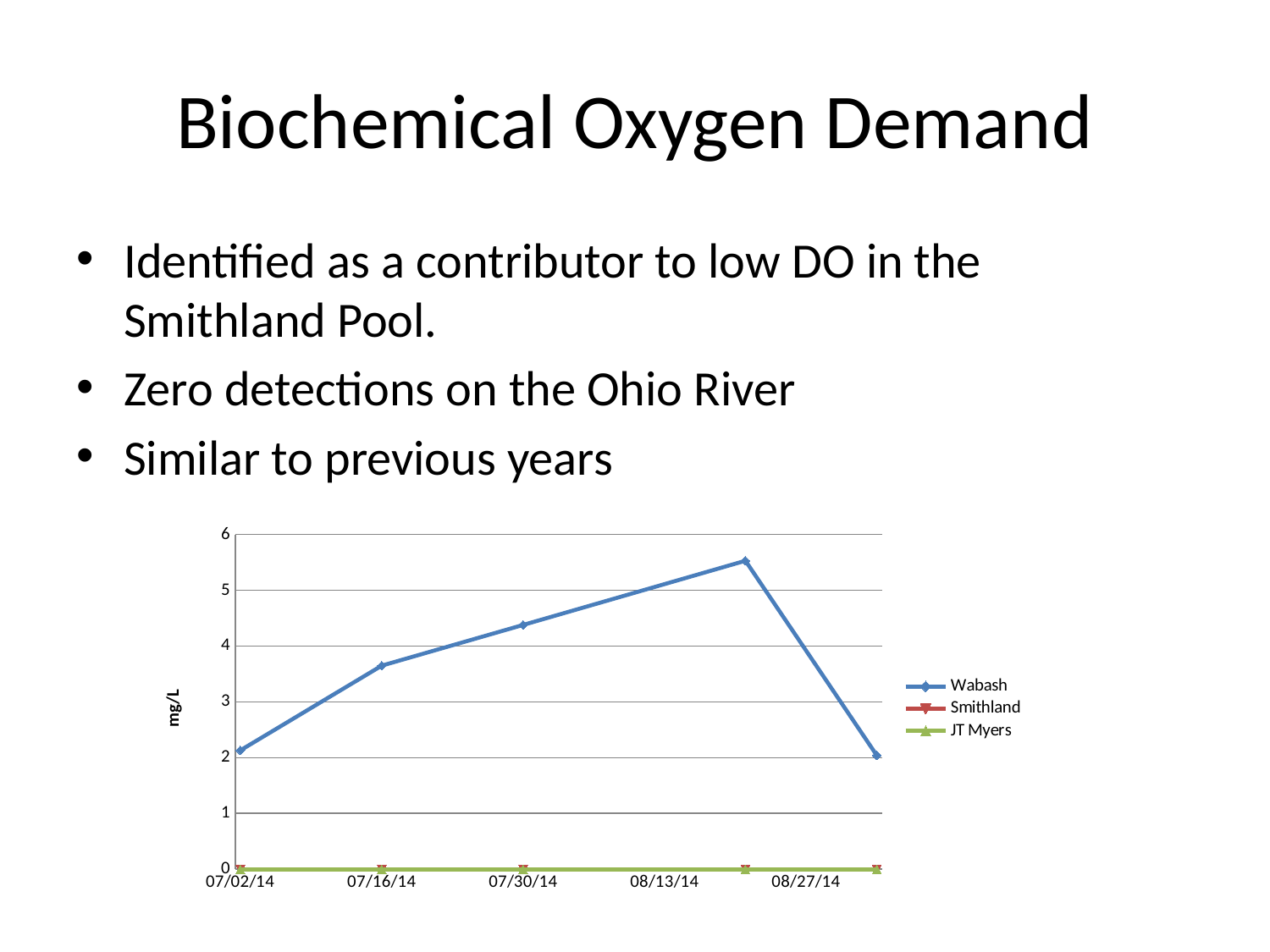

# Biochemical Oxygen Demand
Identified as a contributor to low DO in the Smithland Pool.
Zero detections on the Ohio River
Similar to previous years

### Chart

| Category |  |  |  |
|---|---|---|---|
| 41822 | 2.13 | 0.0 | 0.0 |
| 41836 | 3.65 | 0.0 | 0.0 |
| 41850 | 4.38 | 0.0 | 0.0 |
| 41872 | 5.53 | 0.0 | 0.0 |
| 41885 | 2.04 | 0.0 | 0.0 |